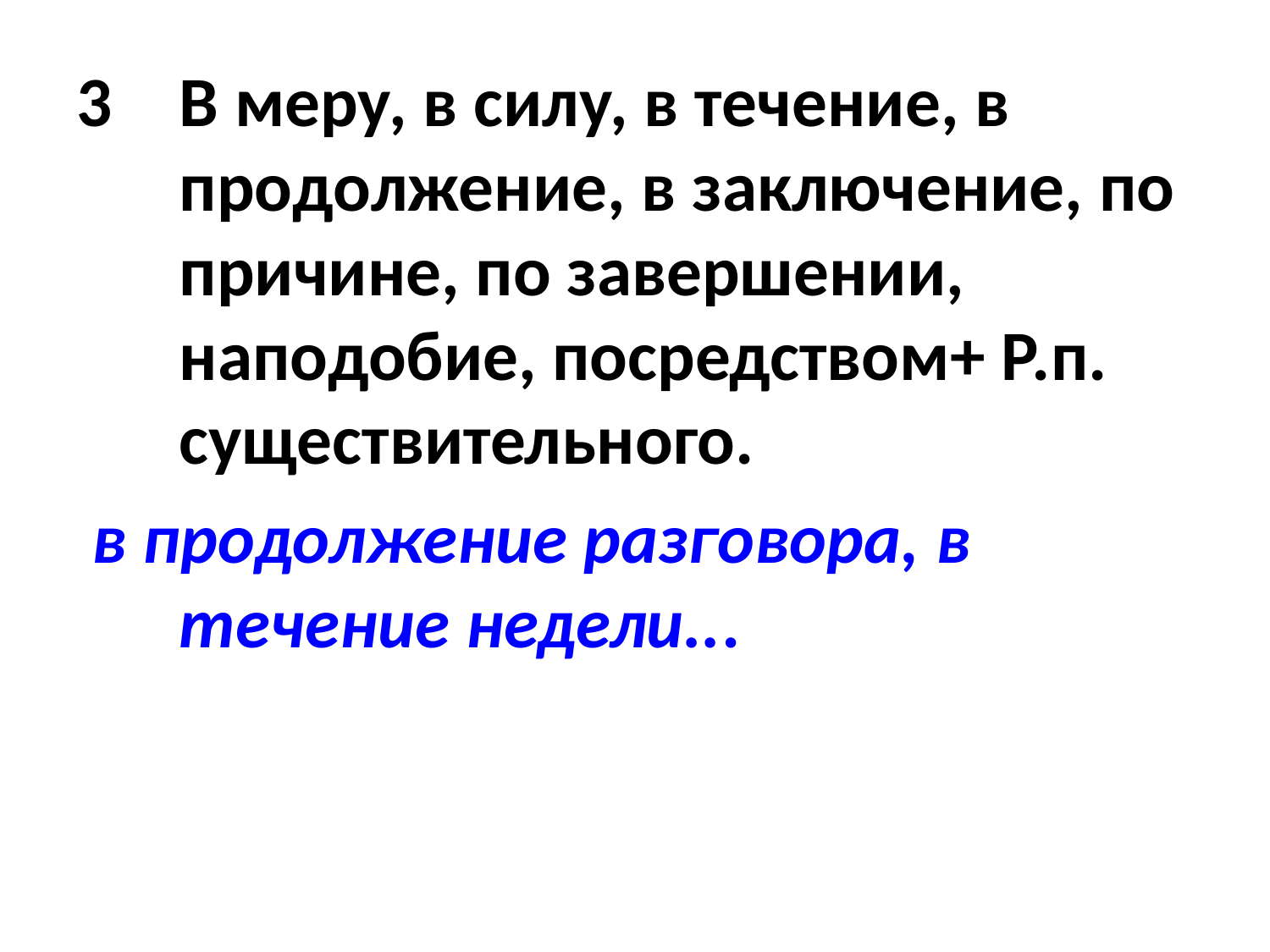

В меру, в силу, в течение, в продолжение, в заключение, по причине, по завершении, наподобие, посредством+ Р.п. существительного.
 в продолжение разговора, в течение недели...